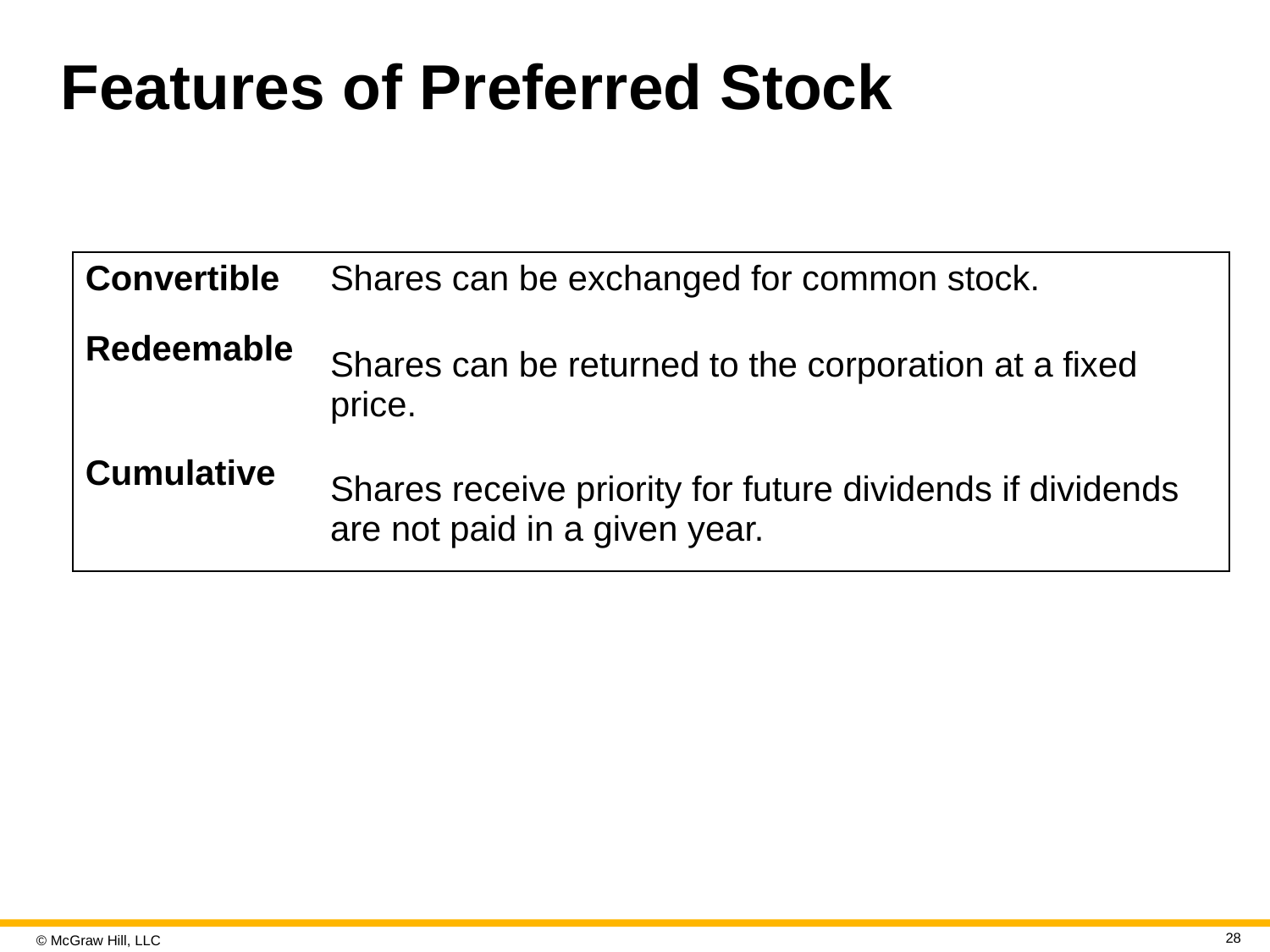

# Features of Preferred Stock
| Convertible | Shares can be exchanged for common stock. |
| --- | --- |
| Redeemable | Shares can be returned to the corporation at a fixed price. |
| Cumulative | Shares receive priority for future dividends if dividends are not paid in a given year. |
28